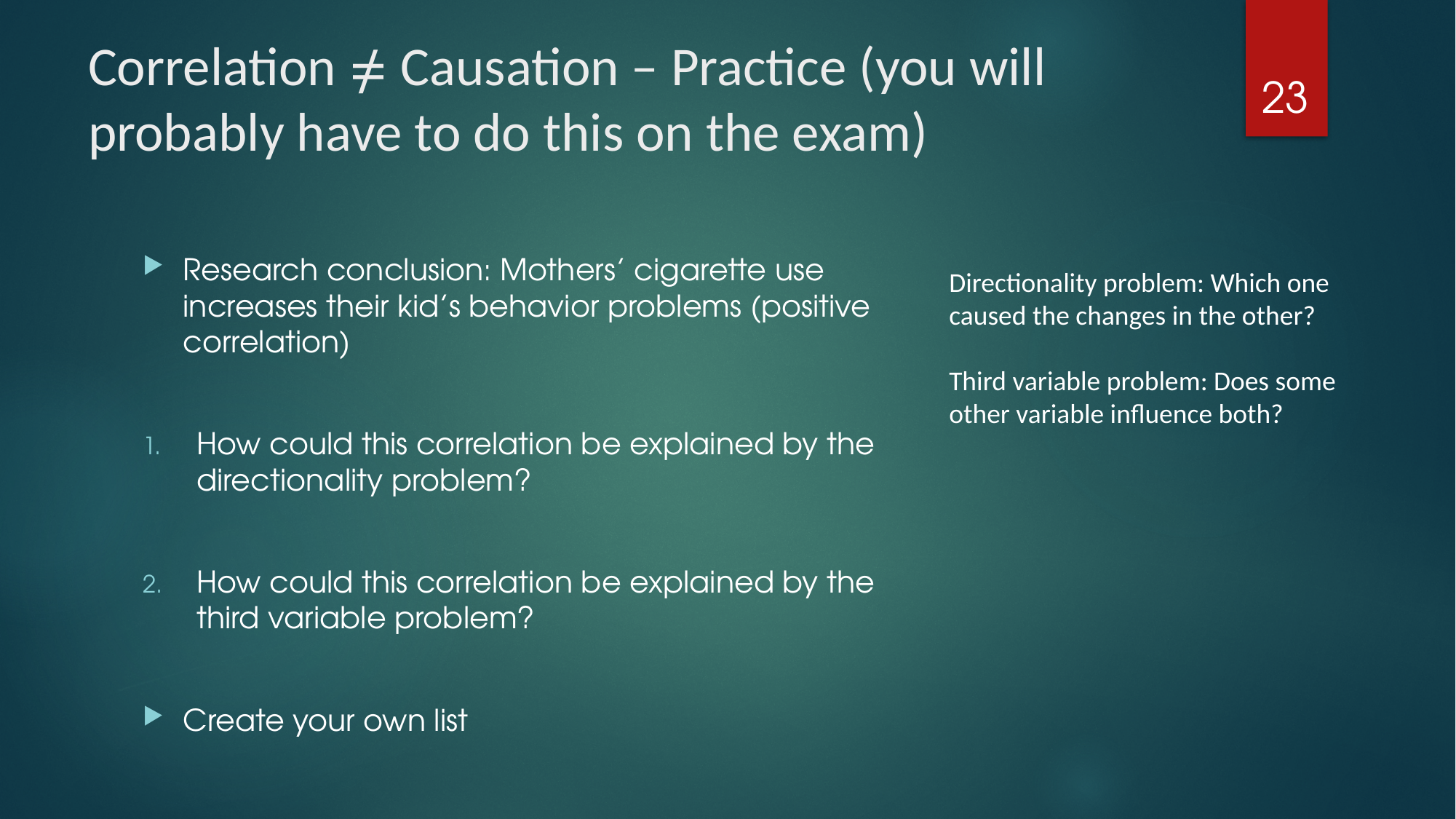

# Correlation ≠ Causation – Practice (you will probably have to do this on the exam)
23
Research conclusion: Mothers’ cigarette use increases their kid’s behavior problems (positive correlation)

How could this correlation be explained by the directionality problem?

How could this correlation be explained by the third variable problem?

Create your own list
Directionality problem: Which one caused the changes in the other?

Third variable problem: Does some other variable influence both?